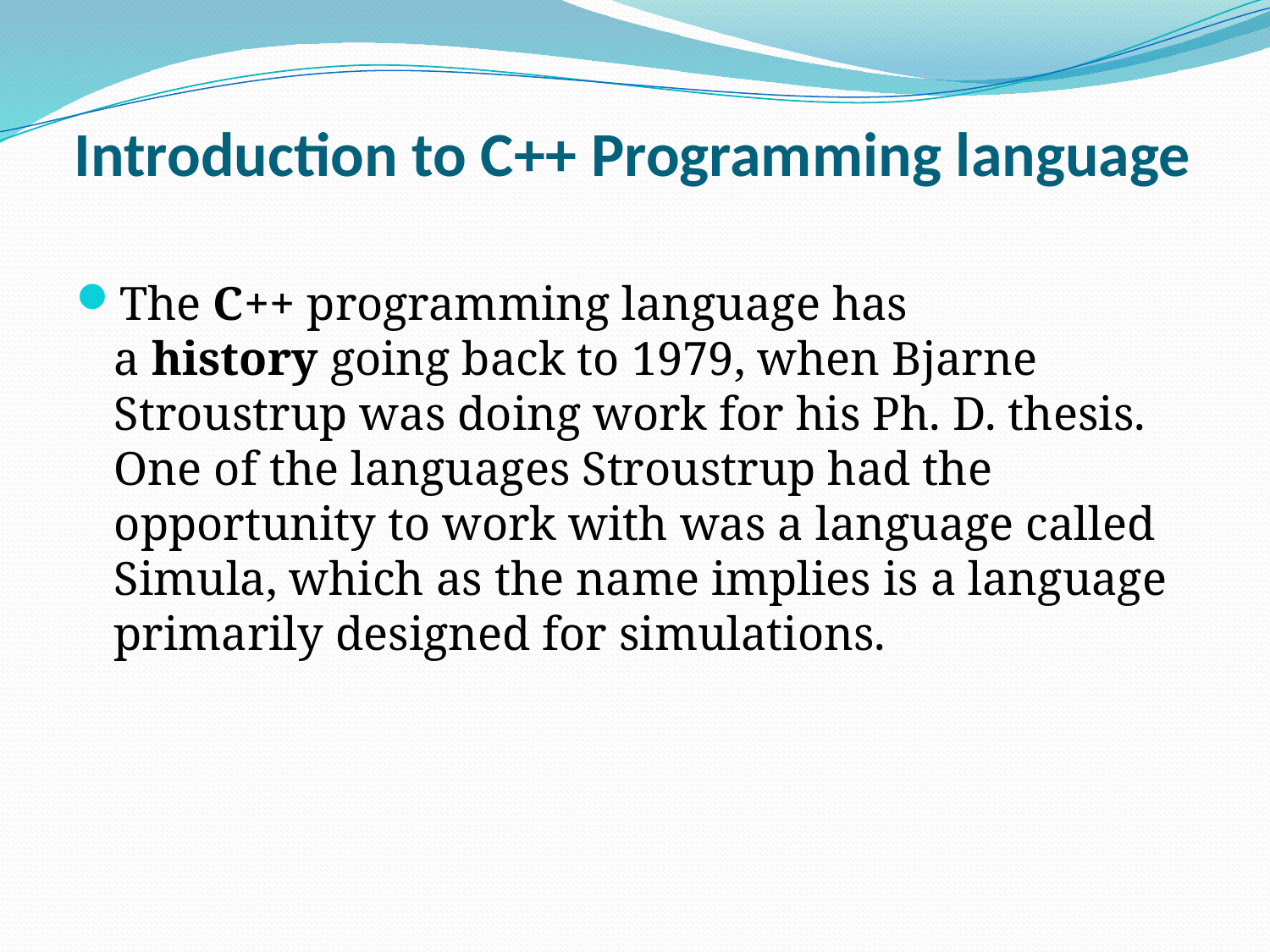

# Introduction to C++ Programming language
The C++ programming language has a history going back to 1979, when Bjarne  Stroustrup was doing work for his Ph. D. thesis. One of the languages Stroustrup had the opportunity to work with was a language called Simula, which as the name implies is a language primarily designed for simulations.